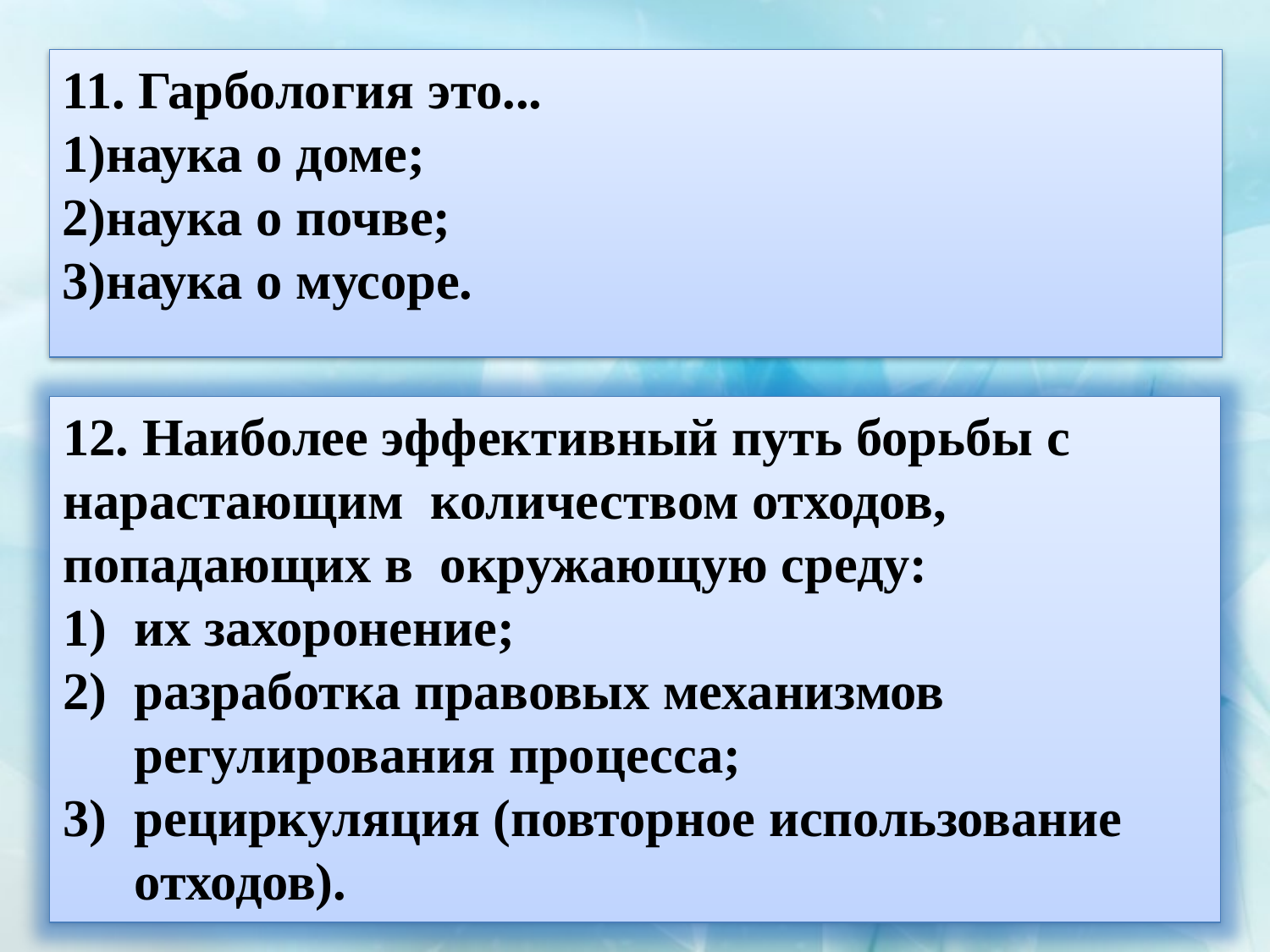

11. Гарбология это...
наука о доме;
наука о почве;
наука о мусоре.

12. Наиболее эффективный путь борьбы с нарастающим  количеством отходов,  попадающих в  окружающую среду:
их захоронение;
разработка правовых механизмов регулирования процесса;
рециркуляция (повторное использование отходов).